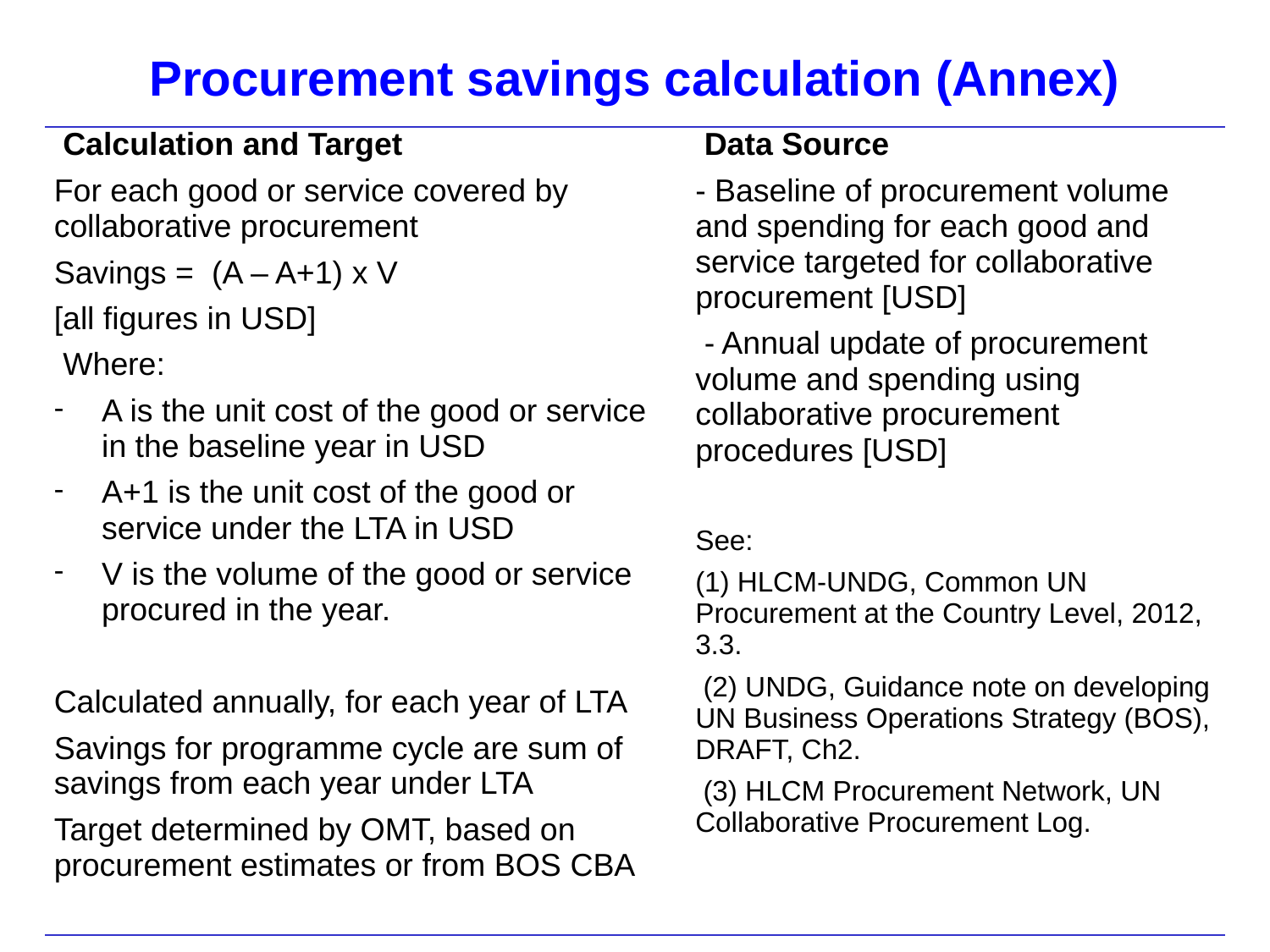

# Procurement savings calculation (Annex)
| Calculation and Target For each good or service covered by collaborative procurement  Savings = (A – A+1) x V [all figures in USD]  Where: A is the unit cost of the good or service in the baseline year in USD A+1 is the unit cost of the good or service under the LTA in USD V is the volume of the good or service procured in the year.   Calculated annually, for each year of LTA Savings for programme cycle are sum of savings from each year under LTA Target determined by OMT, based on procurement estimates or from BOS CBA | Data Source - Baseline of procurement volume and spending for each good and service targeted for collaborative procurement [USD]  - Annual update of procurement volume and spending using collaborative procurement procedures [USD] See: (1) HLCM-UNDG, Common UN Procurement at the Country Level, 2012, 3.3.  (2) UNDG, Guidance note on developing UN Business Operations Strategy (BOS), DRAFT, Ch2.  (3) HLCM Procurement Network, UN Collaborative Procurement Log. |
| --- | --- |